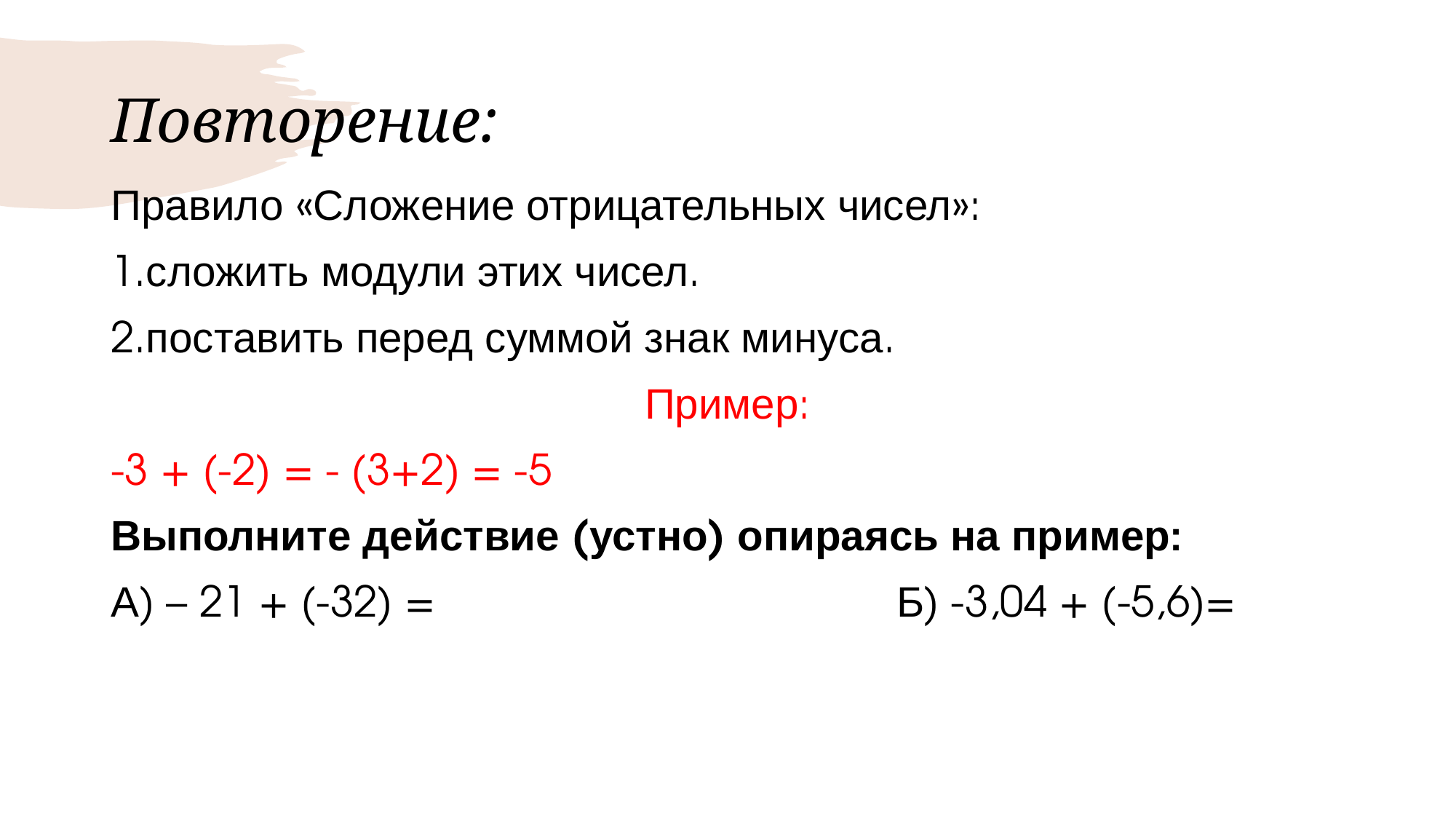

# Повторение:
Правило «Сложение отрицательных чисел»:
1.сложить модули этих чисел.
2.поставить перед суммой знак минуса.
Пример:
-3 + (-2) = - (3+2) = -5
Выполните действие (устно) опираясь на пример:
А) – 21 + (-32) =                                       Б) -3,04 + (-5,6)=